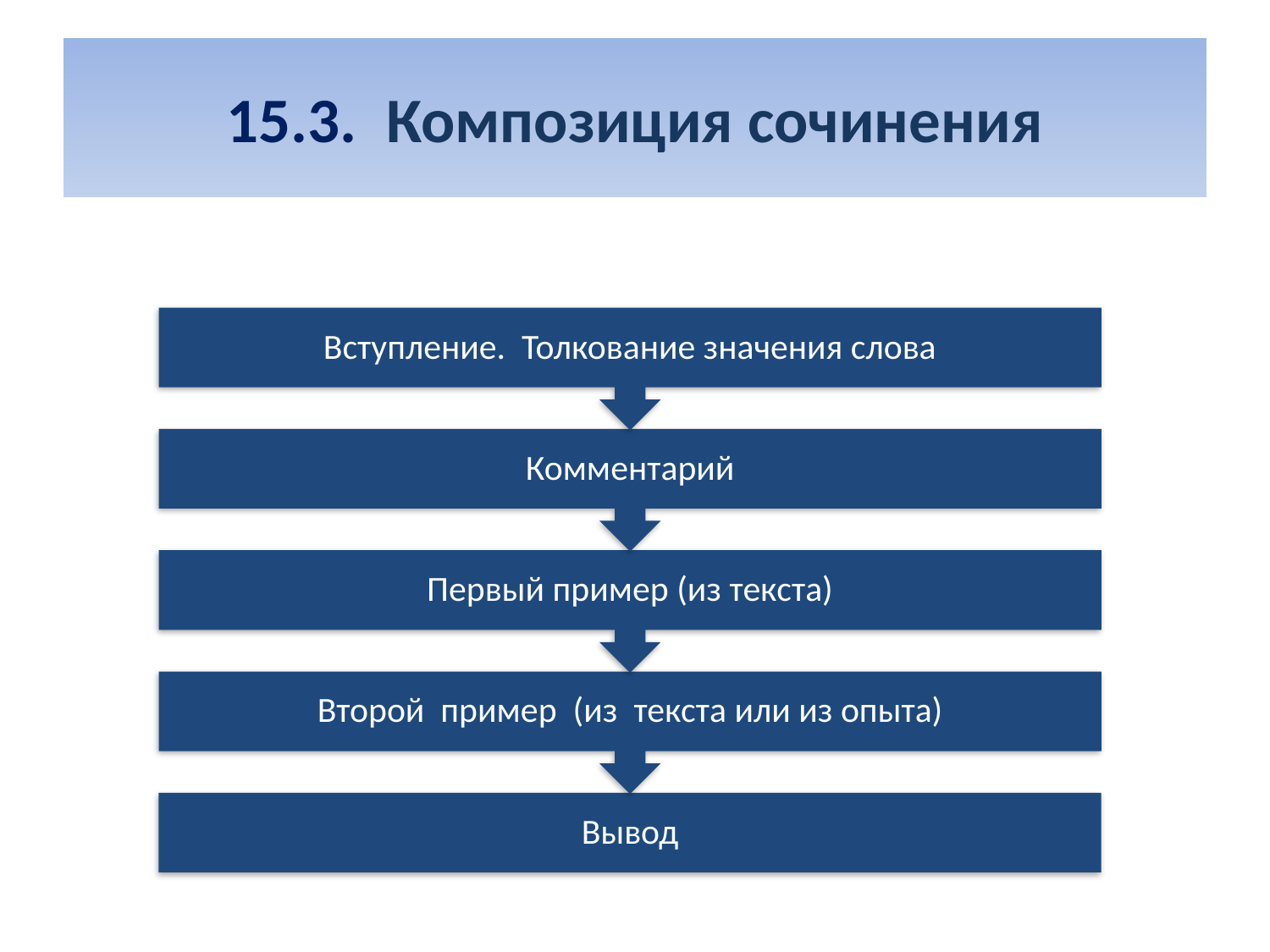

# 15.3.  Композиция сочинения

Вывод
Второй  пример  (из  текста или из опыта)
Первый пример (из текста)
Комментарий
Вступление.  Толкование значения слова